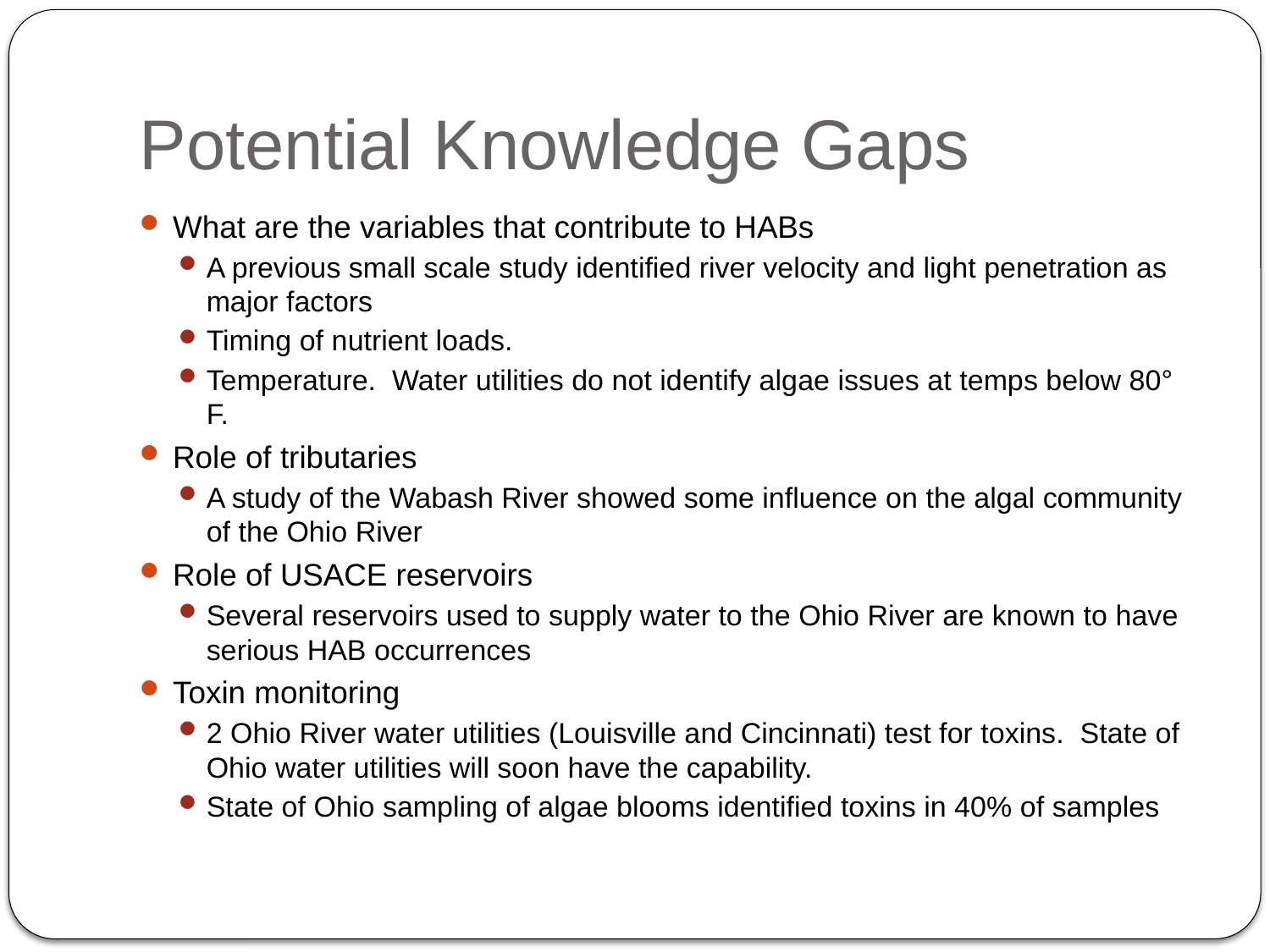

# Potential Knowledge Gaps
What are the variables that contribute to HABs
A previous small scale study identified river velocity and light penetration as major factors
Timing of nutrient loads.
Temperature.  Water utilities do not identify algae issues at temps below 80° F.
Role of tributaries
A study of the Wabash River showed some influence on the algal community of the Ohio River
Role of USACE reservoirs
Several reservoirs used to supply water to the Ohio River are known to have serious HAB occurrences
Toxin monitoring
2 Ohio River water utilities (Louisville and Cincinnati) test for toxins.  State of Ohio water utilities will soon have the capability.
State of Ohio sampling of algae blooms identified toxins in 40% of samples